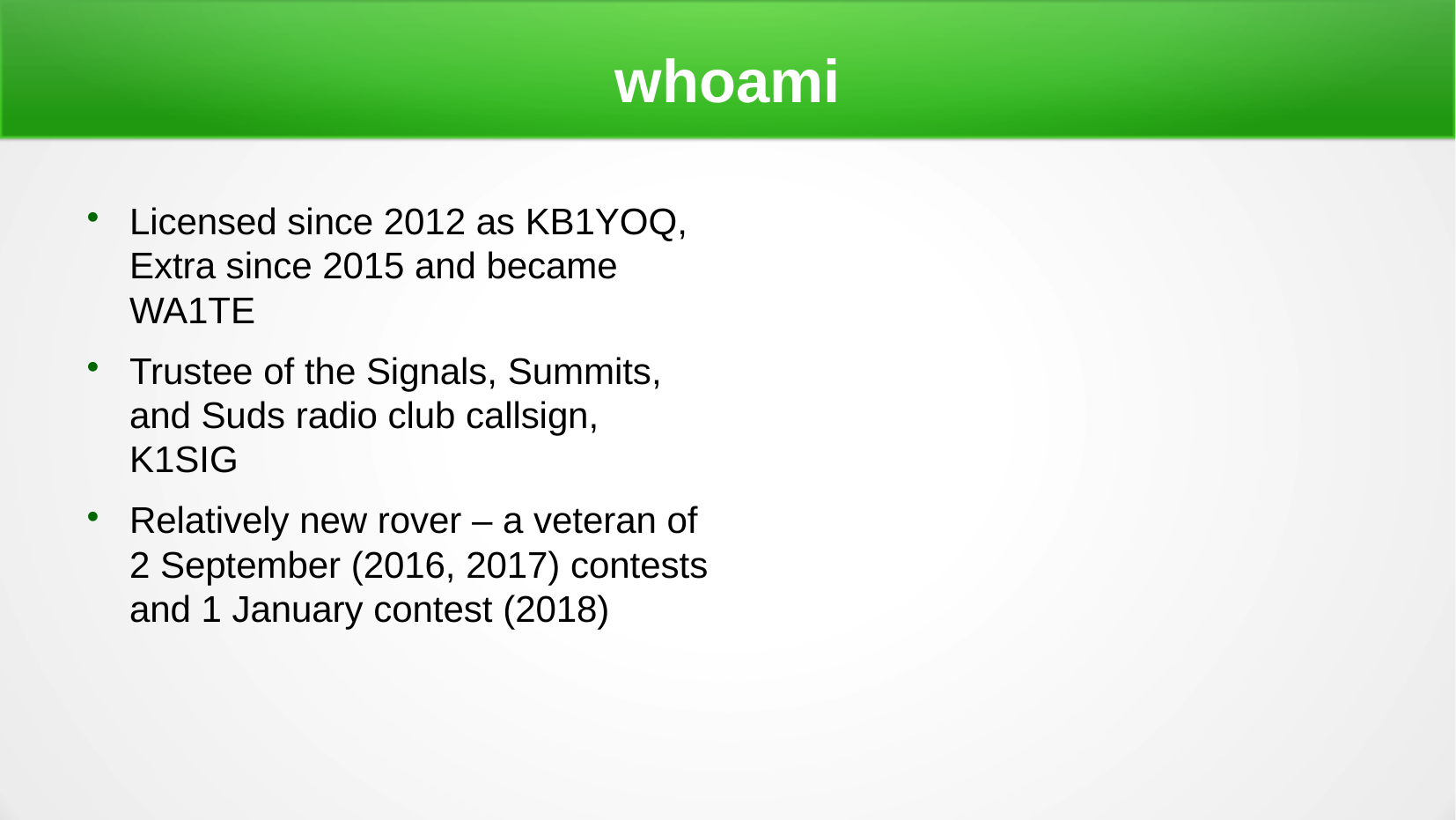

whoami
Licensed since 2012 as KB1YOQ, Extra since 2015 and became WA1TE
Trustee of the Signals, Summits, and Suds radio club callsign, K1SIG
Relatively new rover – a veteran of 2 September (2016, 2017) contests and 1 January contest (2018)